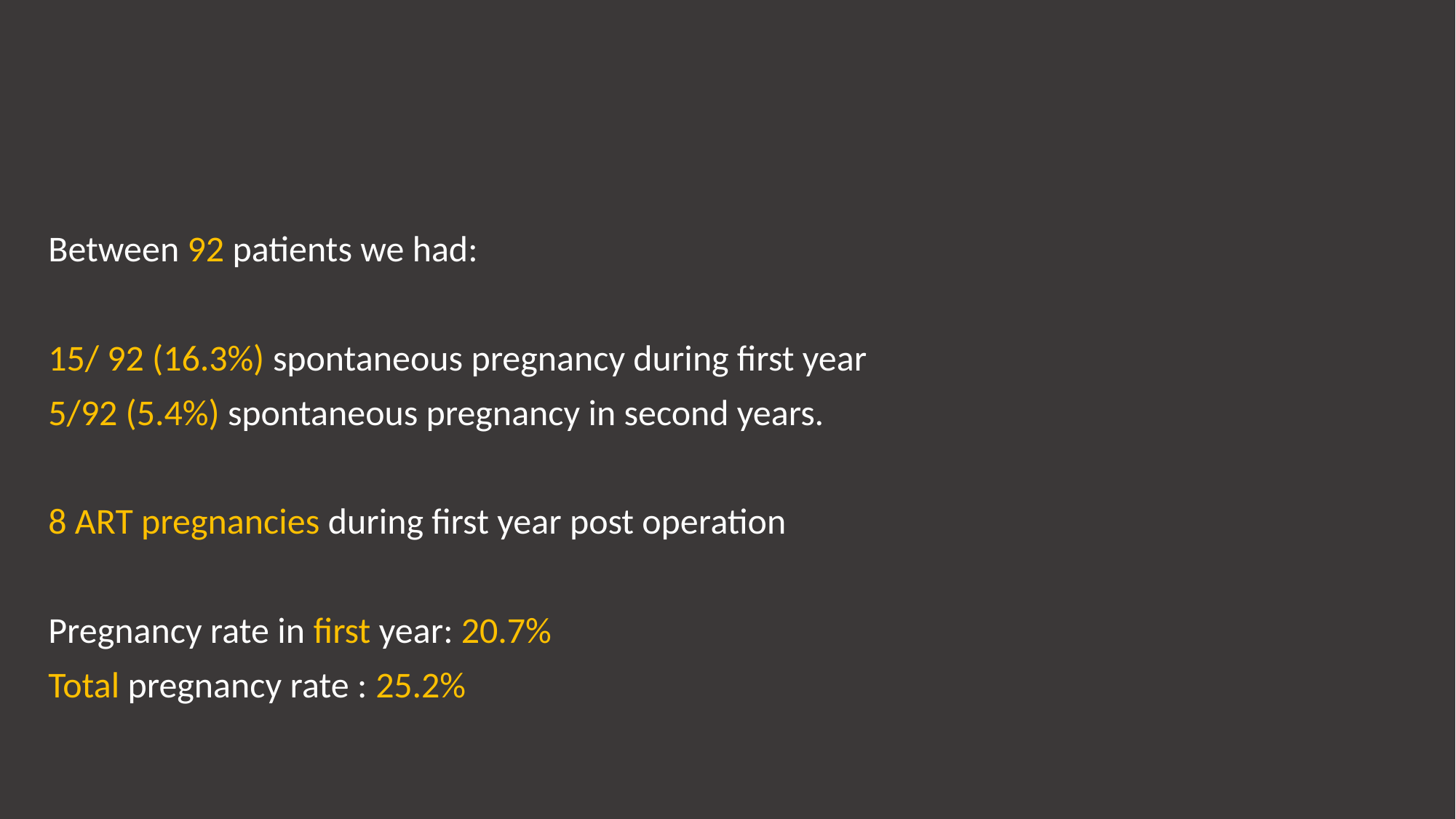

Between 92 patients we had:

15/ 92 (16.3%) spontaneous pregnancy during first year
5/92 (5.4%) spontaneous pregnancy in second years.

8 ART pregnancies during first year post operation

Pregnancy rate in first year: 20.7%
Total pregnancy rate : 25.2%